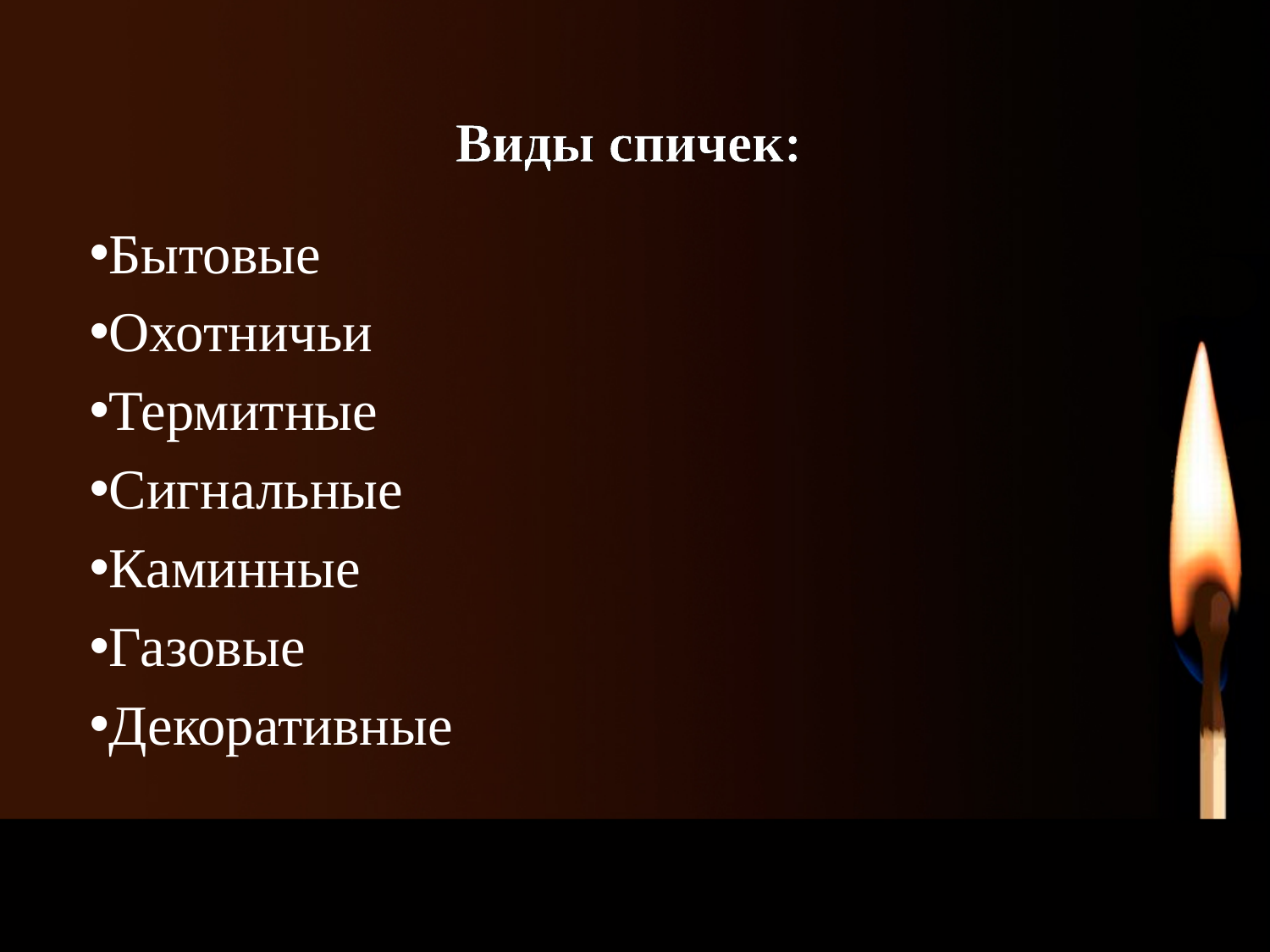

# Виды спичек:
Бытовые
Охотничьи
Термитные
Сигнальные
Каминные
Газовые
Декоративные